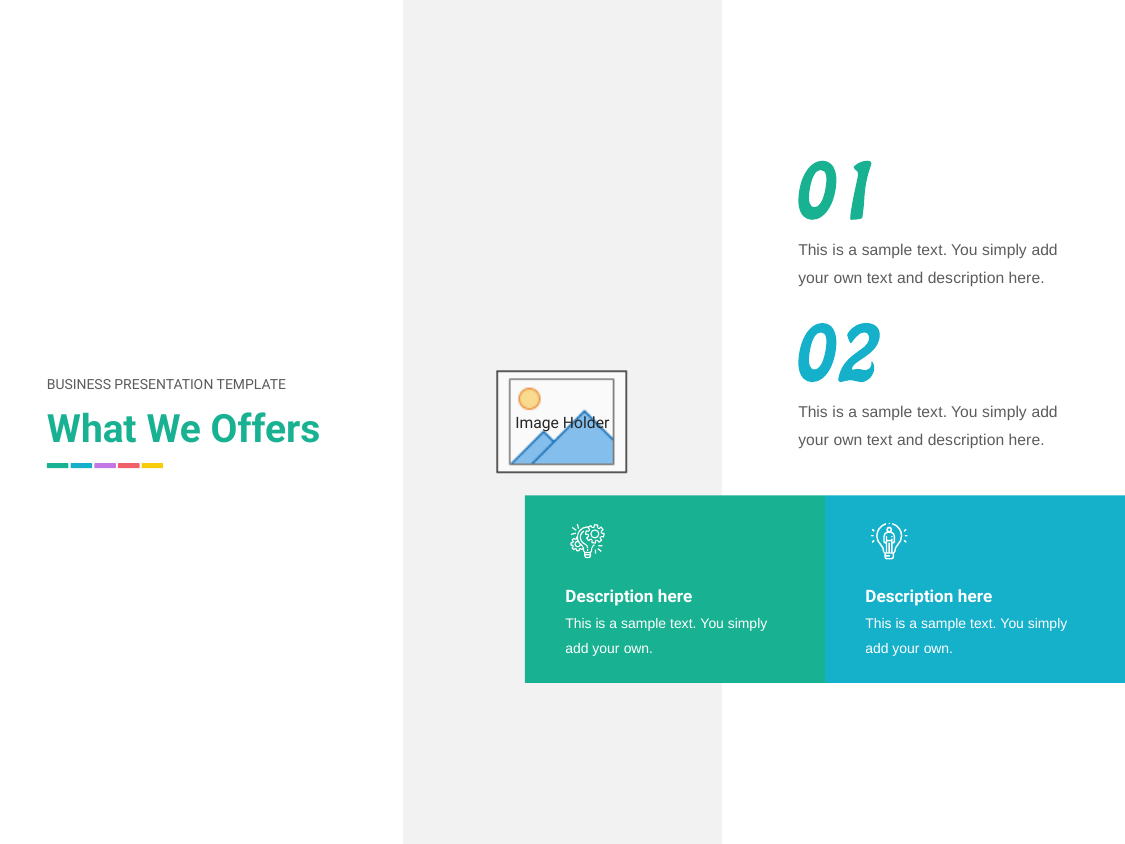

This is a sample text. You simply add your own text and description here.

BUSINESS PRESENTATION TEMPLATE
This is a sample text. You simply add your own text and description here.
What We Offers

Description here
This is a sample text. You simply add your own.
Description here
This is a sample text. You simply add your own.